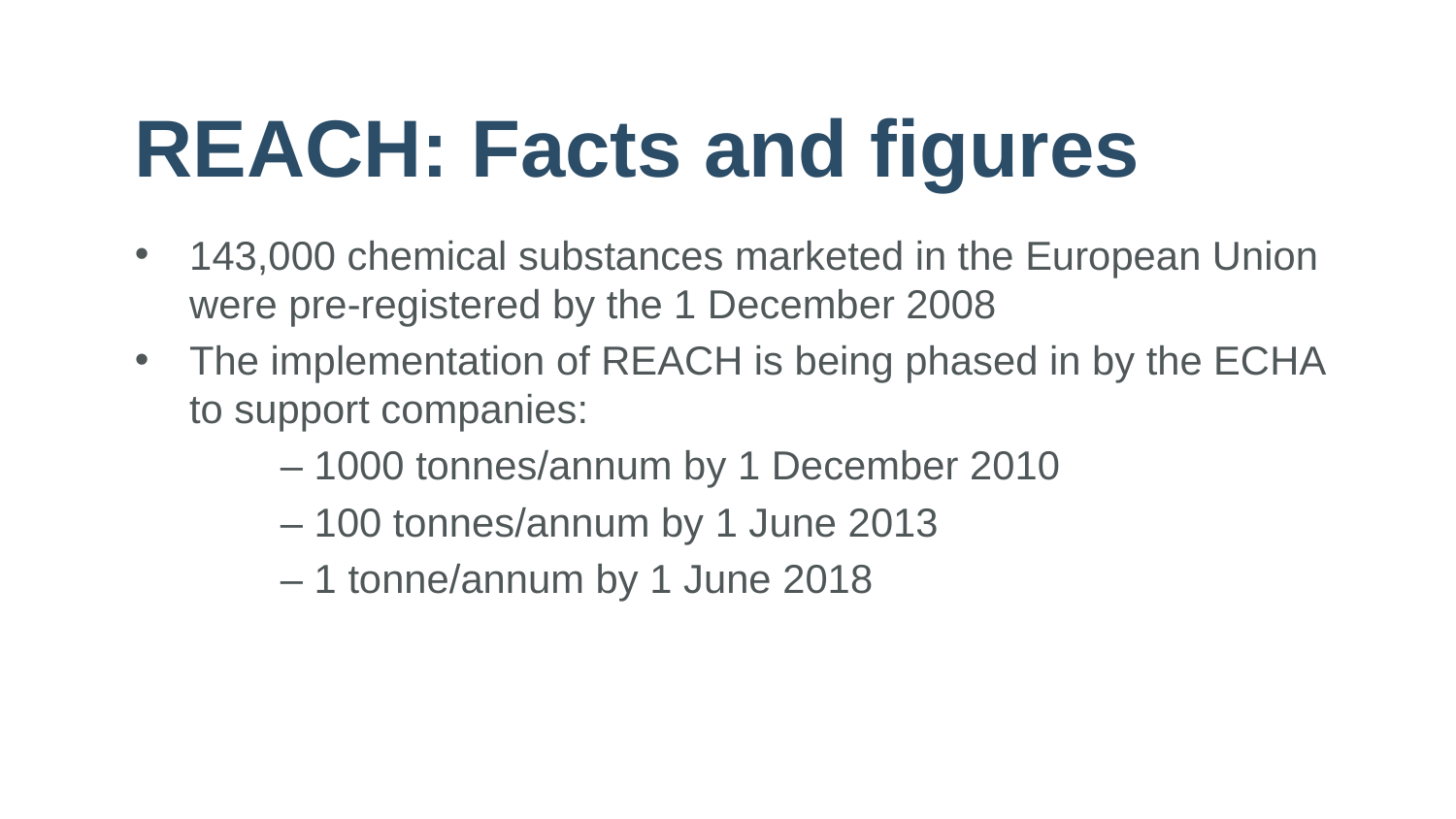

# REACH: Facts and figures
143,000 chemical substances marketed in the European Union were pre-registered by the 1 December 2008
The implementation of REACH is being phased in by the ECHA to support companies:
	– 1000 tonnes/annum by 1 December 2010
	– 100 tonnes/annum by 1 June 2013
	– 1 tonne/annum by 1 June 2018